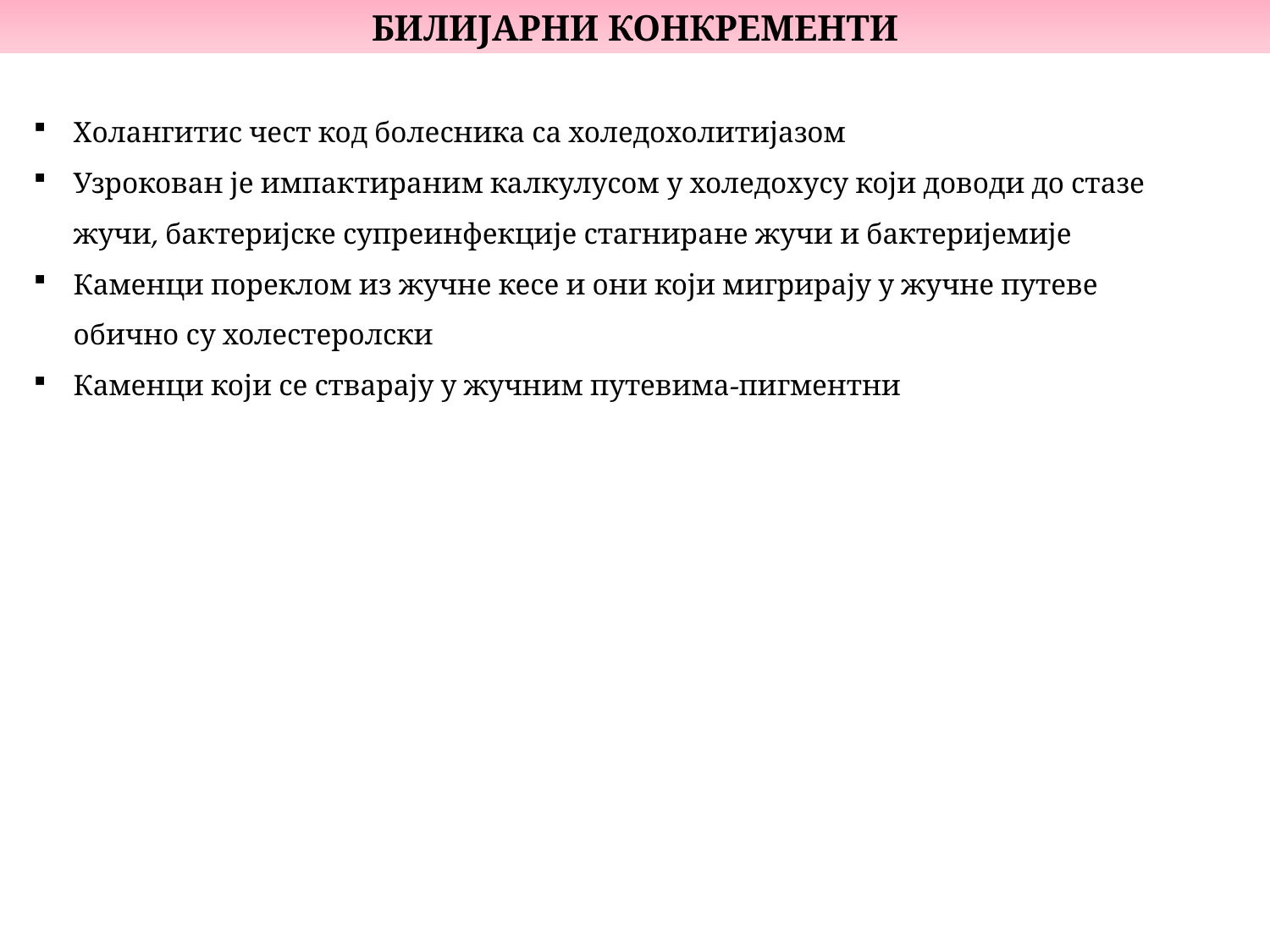

БИЛИЈАРНИ КОНКРЕМЕНТИ
Холангитис чест код болесника са холедохолитијазом
Узрокован је импактираним калкулусом у холедохусу који доводи до стазе жучи, бактеријске супреинфекције стагниране жучи и бактеријемије
Каменци пореклом из жучне кесе и они који мигрирају у жучне путеве обично су холестеролски
Каменци који се стварају у жучним путевима-пигментни